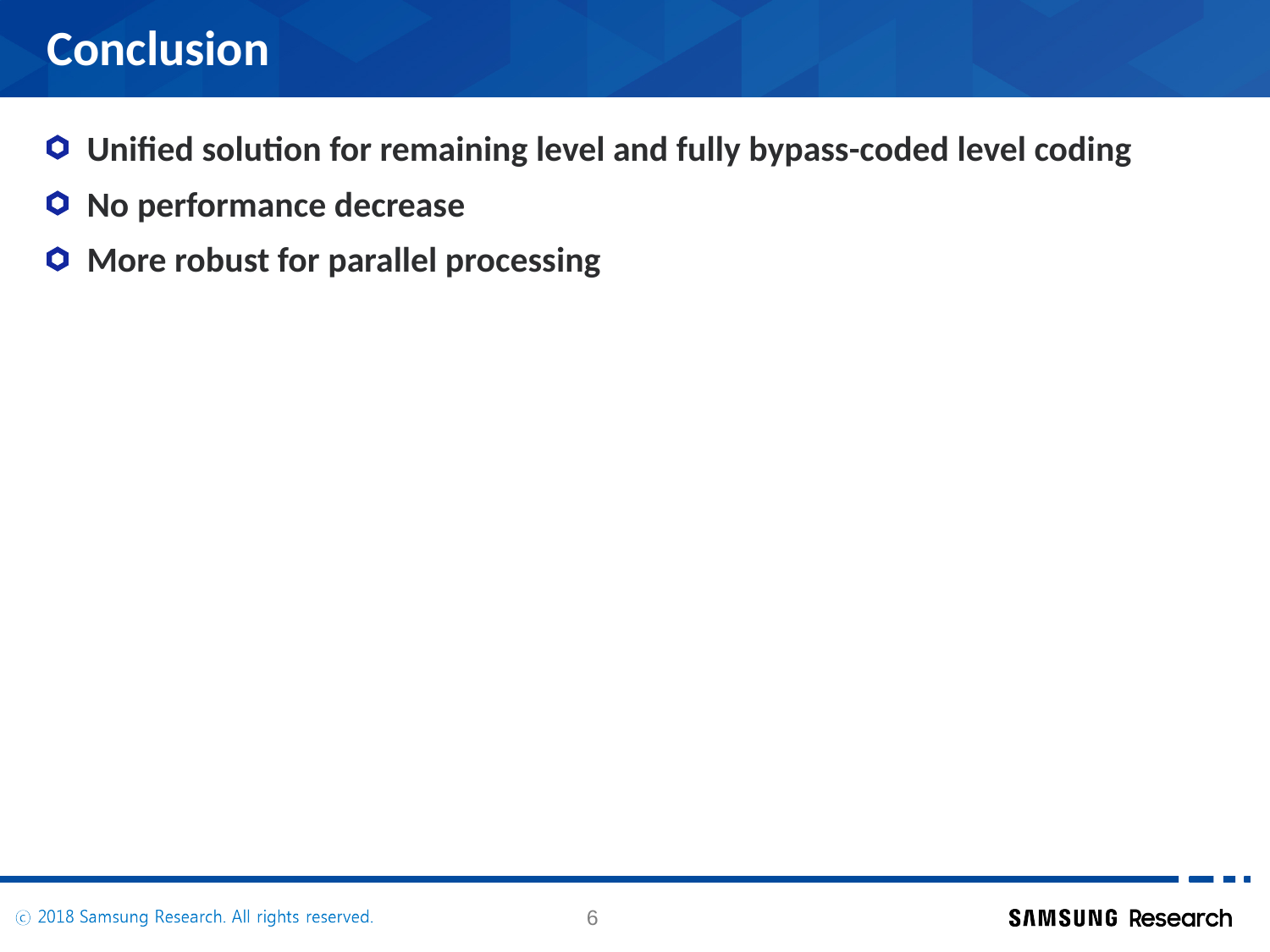

# Conclusion
Unified solution for remaining level and fully bypass-coded level coding
No performance decrease
More robust for parallel processing